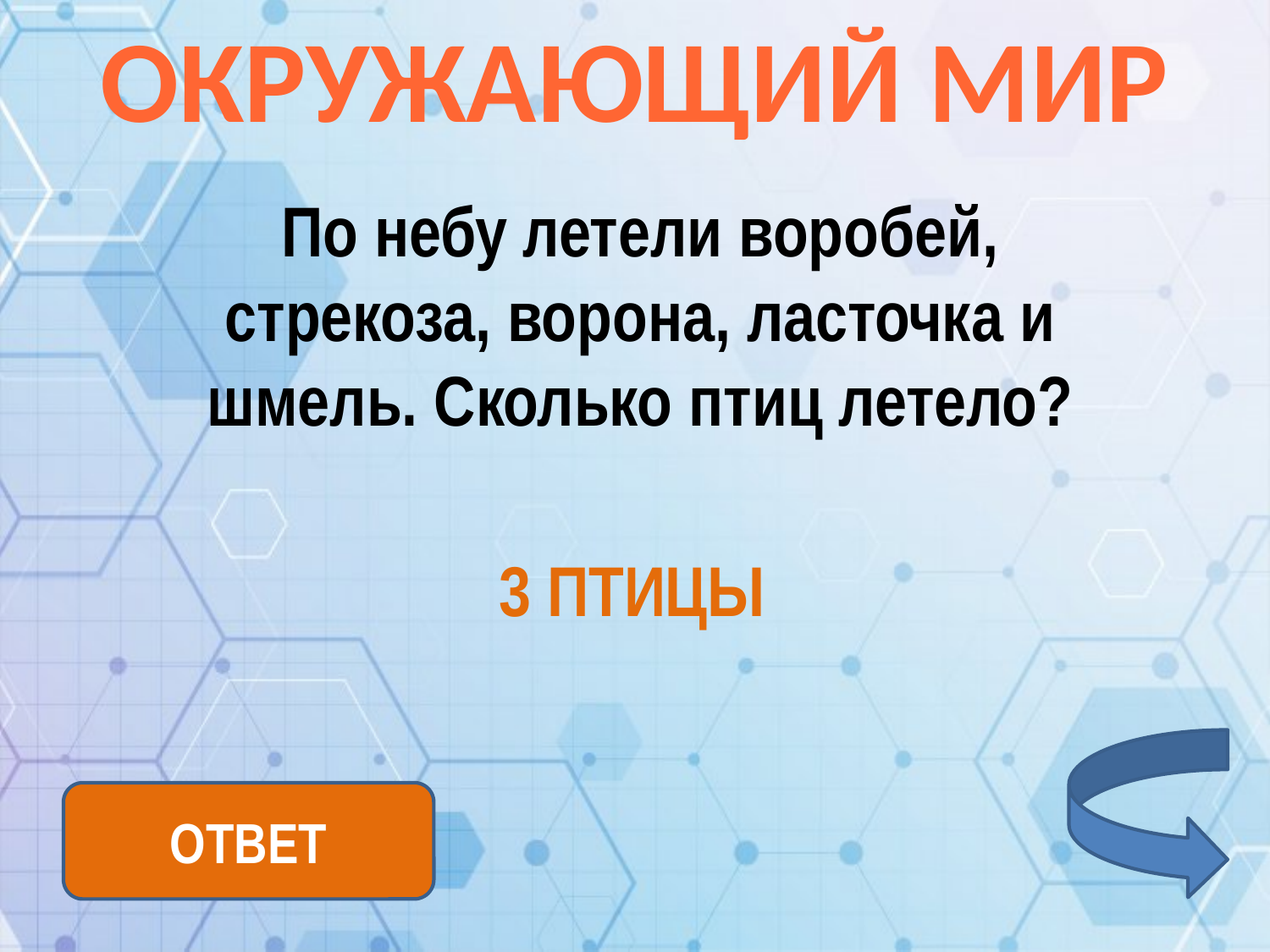

ОКРУЖАЮЩИЙ МИР
По небу летели воробей, стрекоза, ворона, ласточка и шмель. Сколько птиц летело?

3 ПТИЦЫ

ОТВЕТ